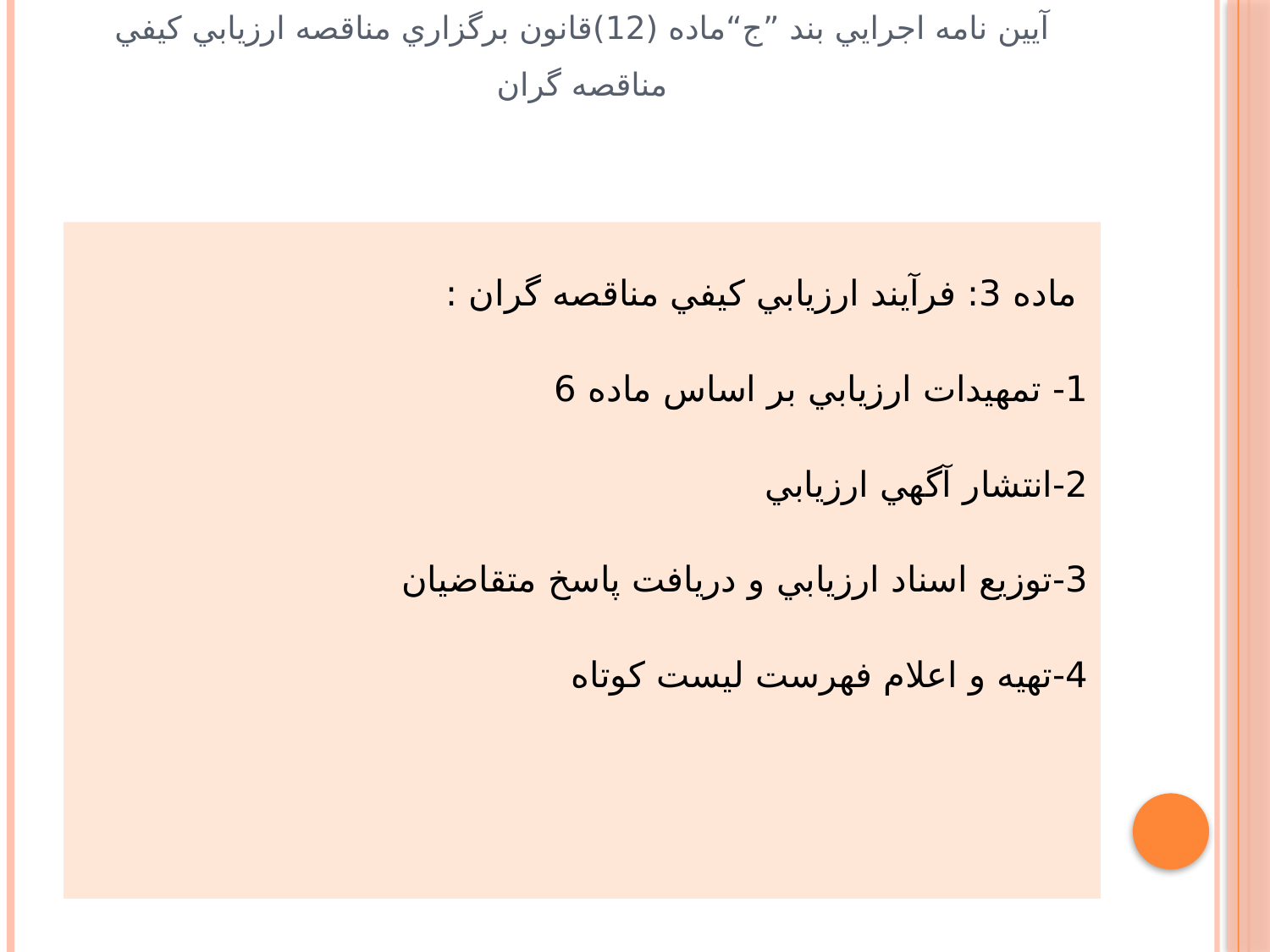

# آيين نامه اجرايي بند ”ج“ماده (12)قانون برگزاري مناقصه ارزيابي كيفي مناقصه گران
 ماده 3: فرآيند ارزيابي كيفي مناقصه گران :
1- تمهيدات ارزيابي بر اساس ماده 6
2-انتشار آگهي ارزيابي
3-توزيع اسناد ارزيابي و دريافت پاسخ متقاضيان
4-تهيه و اعلام فهرست ليست كوتاه